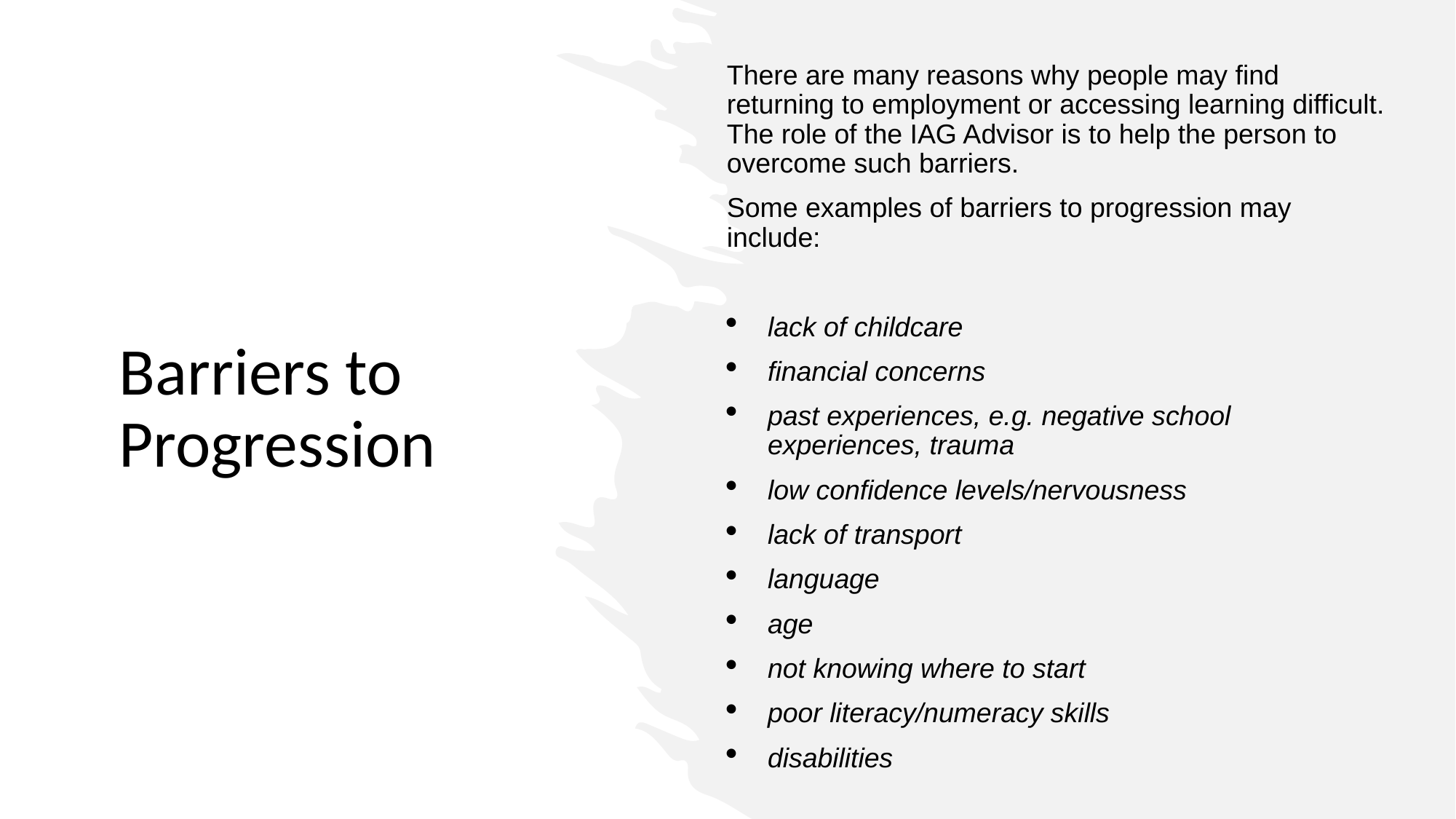

There are many reasons why people may find returning to employment or accessing learning difficult. The role of the IAG Advisor is to help the person to overcome such barriers.
Some examples of barriers to progression may include:

lack of childcare
financial concerns
past experiences, e.g. negative school experiences, trauma
low confidence levels/nervousness
lack of transport
language
age
not knowing where to start
poor literacy/numeracy skills
disabilities

# Barriers to Progression